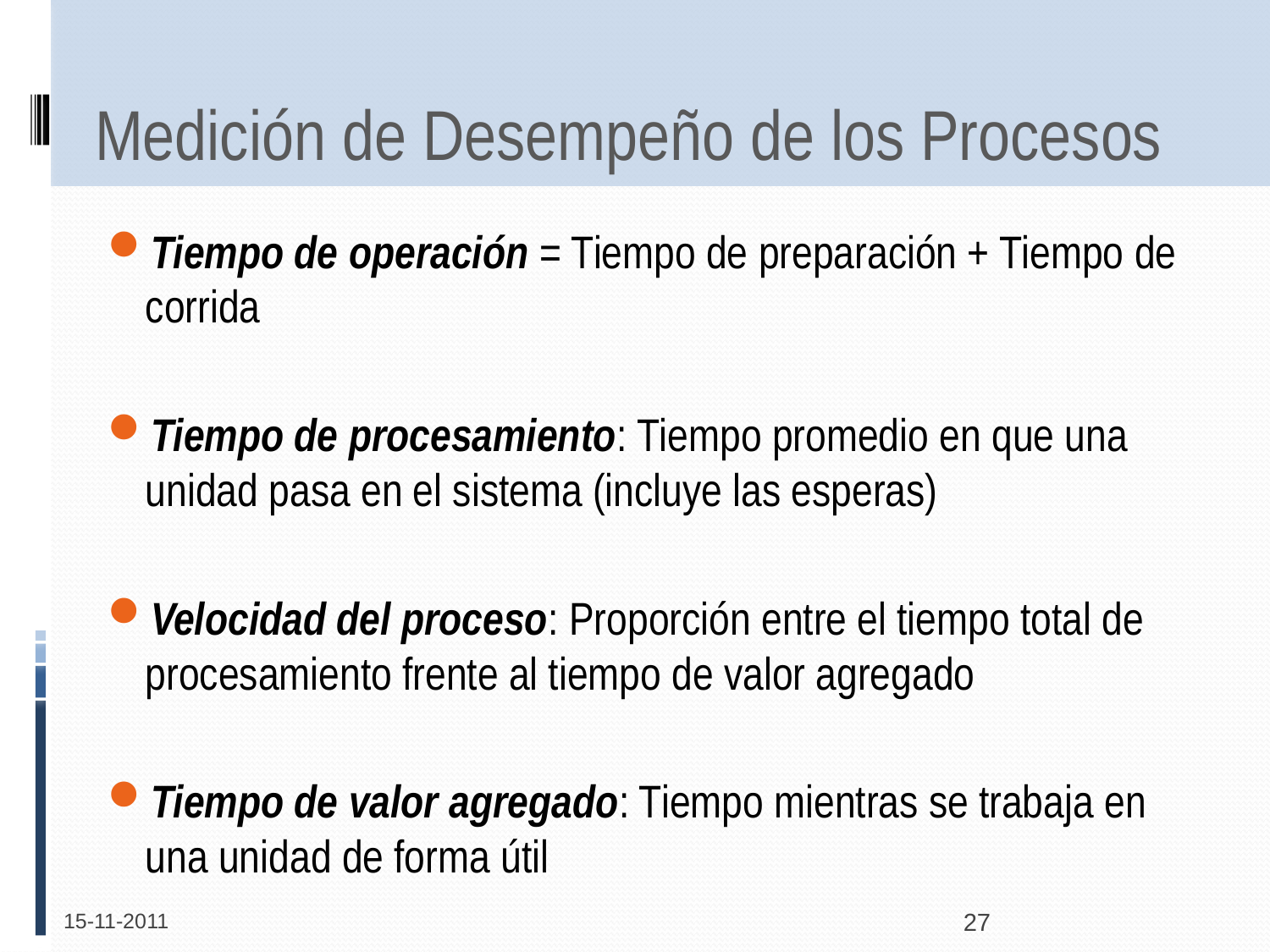

# Medición de Desempeño de los Procesos
Tiempo de operación = Tiempo de preparación + Tiempo de corrida

Tiempo de procesamiento: Tiempo promedio en que una unidad pasa en el sistema (incluye las esperas)

Velocidad del proceso: Proporción entre el tiempo total de procesamiento frente al tiempo de valor agregado

Tiempo de valor agregado: Tiempo mientras se trabaja en una unidad de forma útil

15-11-2011
27